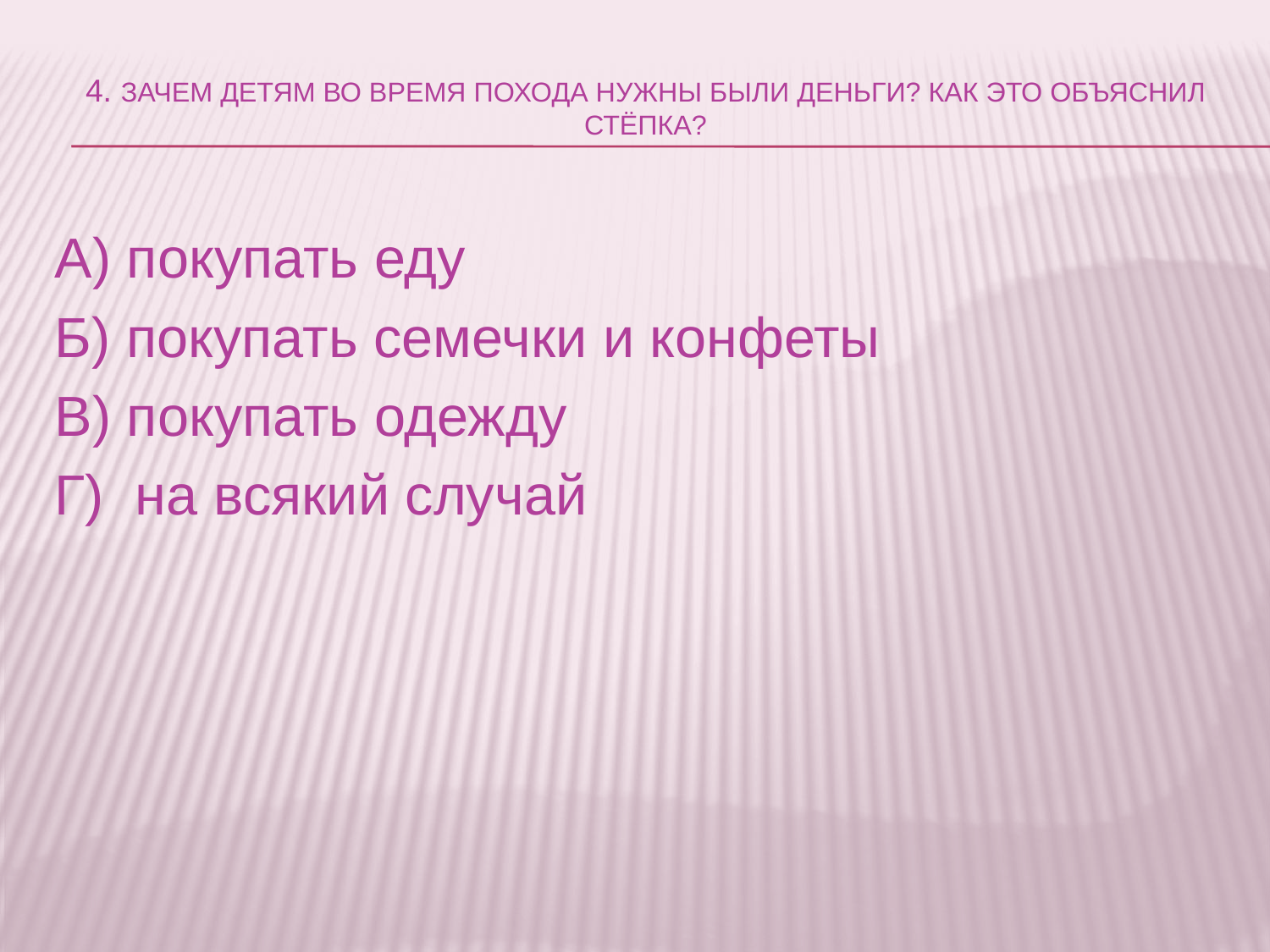

# 4. Зачем детям во время похода нужны были деньги? Как это объяснил Стёпка?
А) покупать еду
Б) покупать семечки и конфеты
В) покупать одежду
Г)  на всякий случай